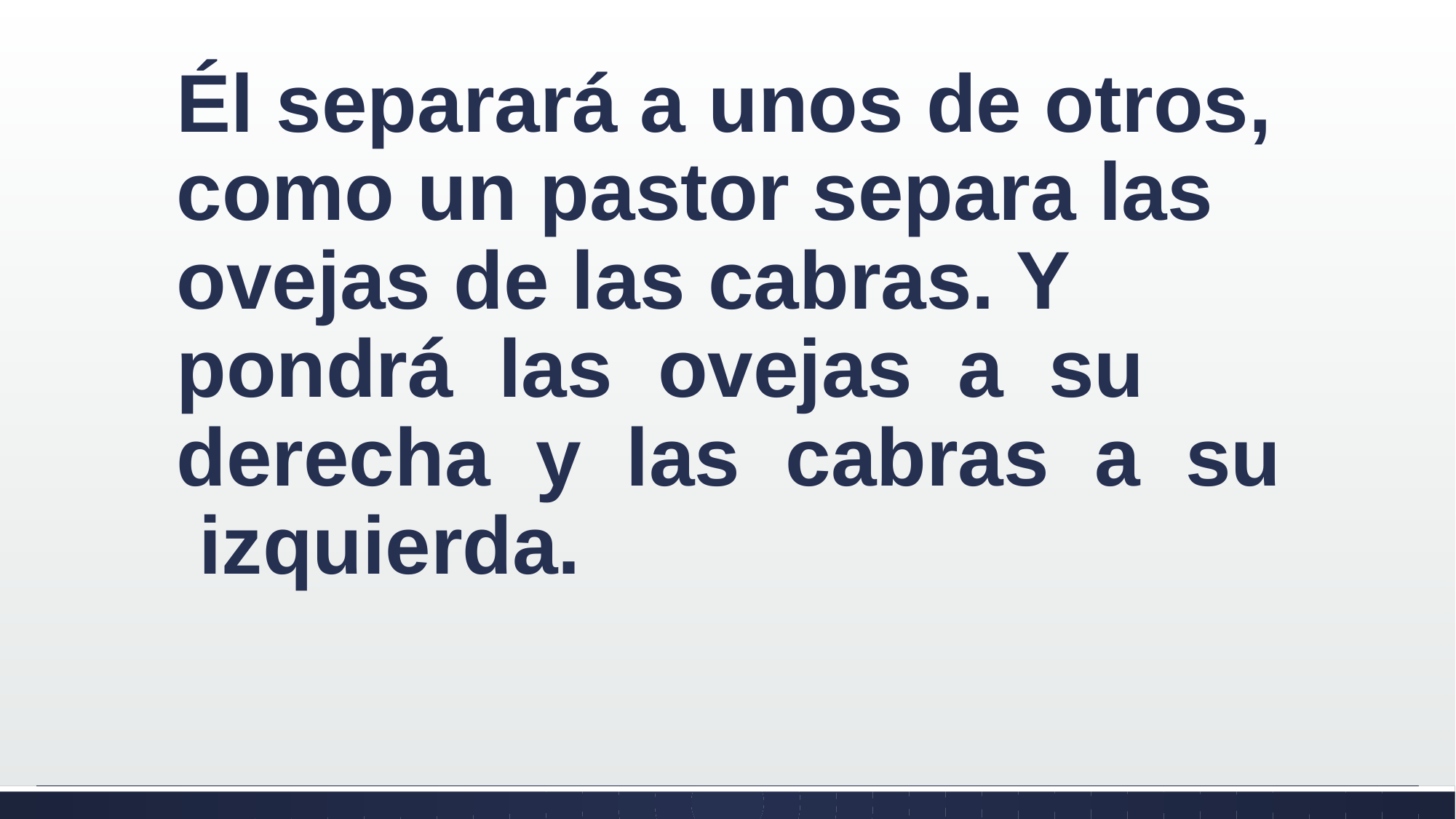

#
Él separará a unos de otros, como un pastor separa las ovejas de las cabras. Y  pondrá  las  ovejas  a  su  derecha  y  las  cabras  a  su  izquierda.